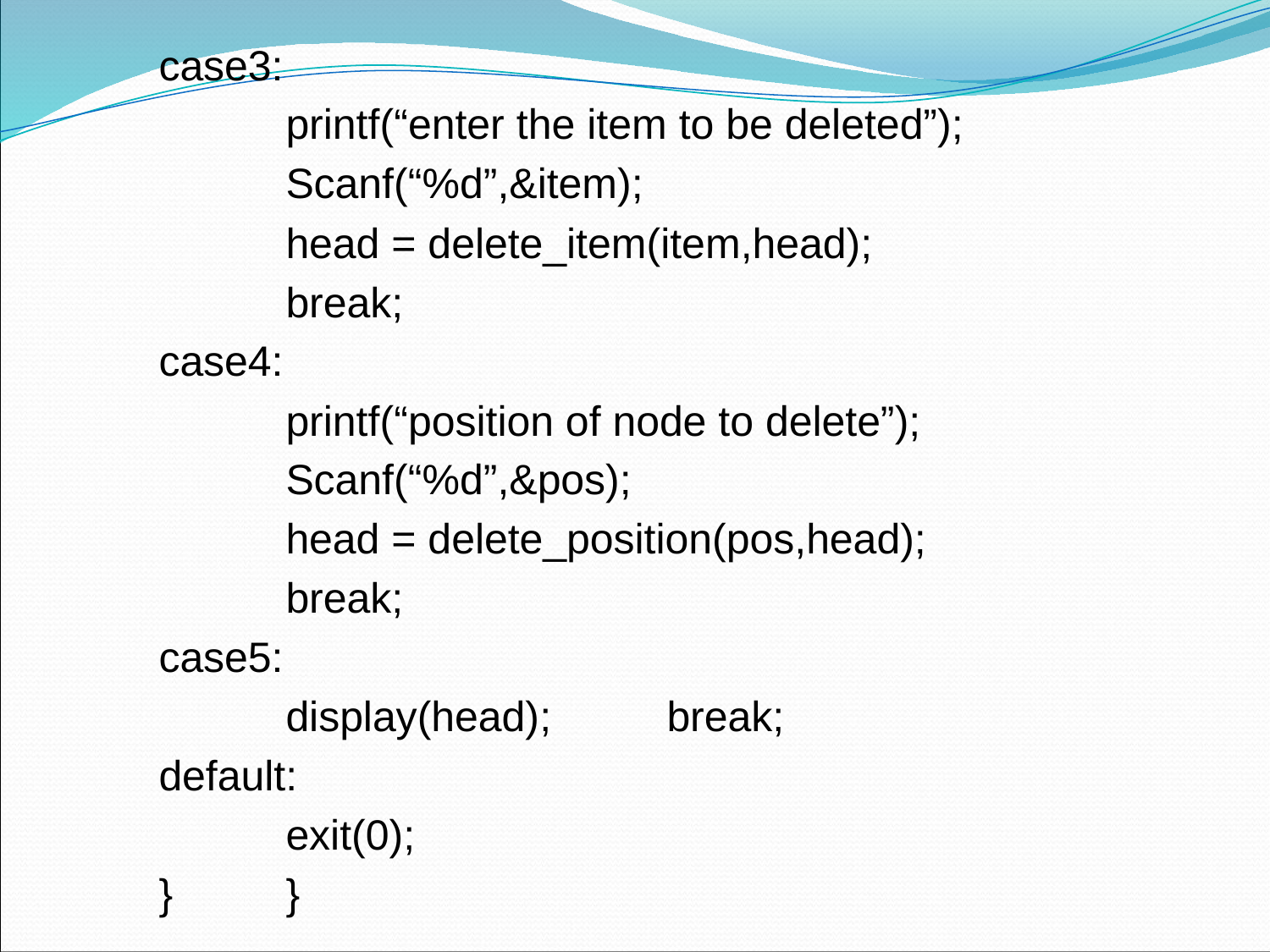

case3:
		printf(“enter the item to be deleted”);
		Scanf(“%d”,&item);
		head = delete_item(item,head);
		break;
	case4:
		printf(“position of node to delete”);
		Scanf(“%d”,&pos);
		head = delete_position(pos,head);
		break;
	case5:
		display(head); 	break;
	default:
		exit(0);
	}  	}
#